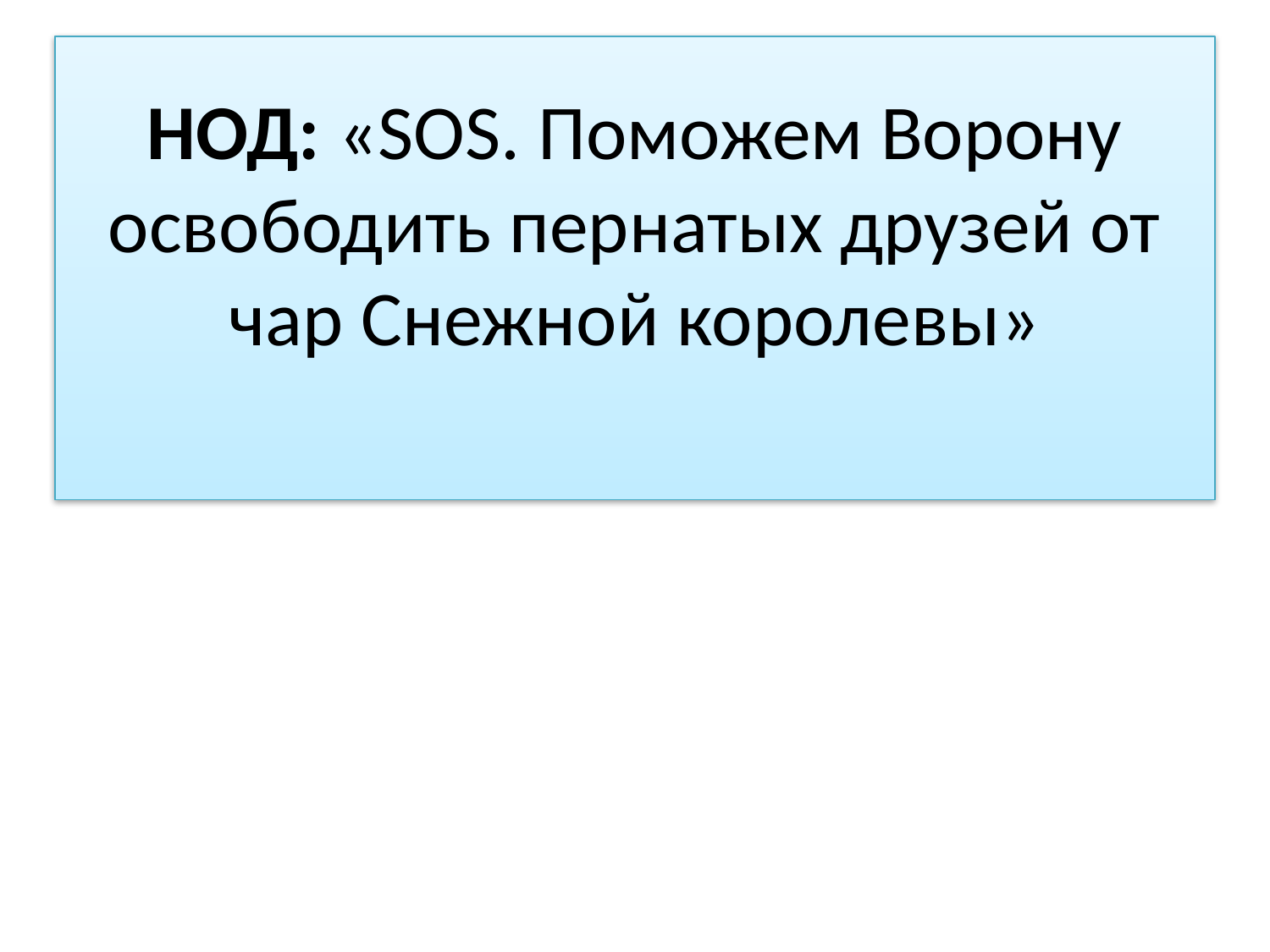

# НОД: «SOS. Поможем Ворону освободить пернатых друзей от чар Снежной королевы»